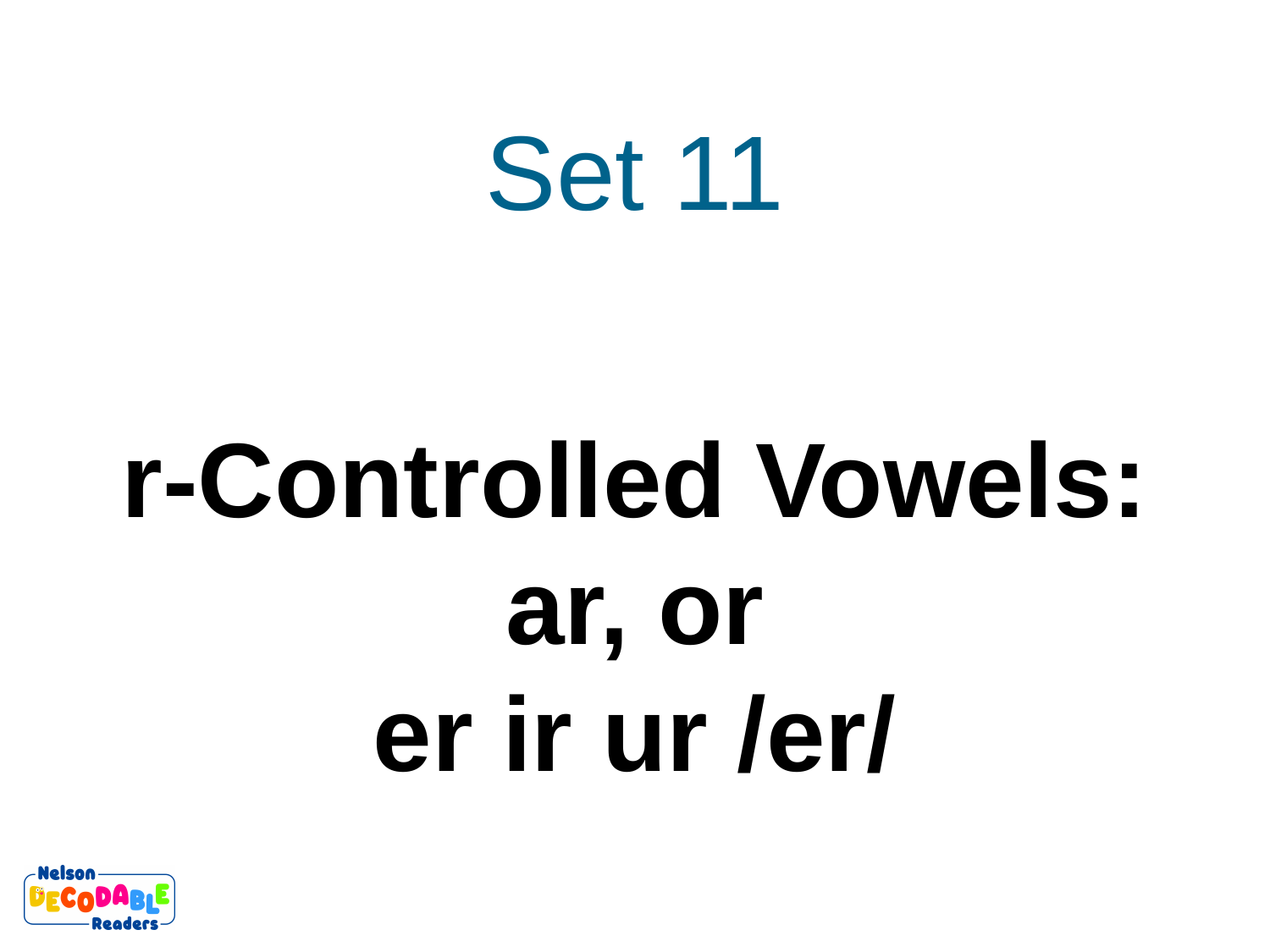

Set 11
r-Controlled Vowels:
ar, or
er ir ur /er/